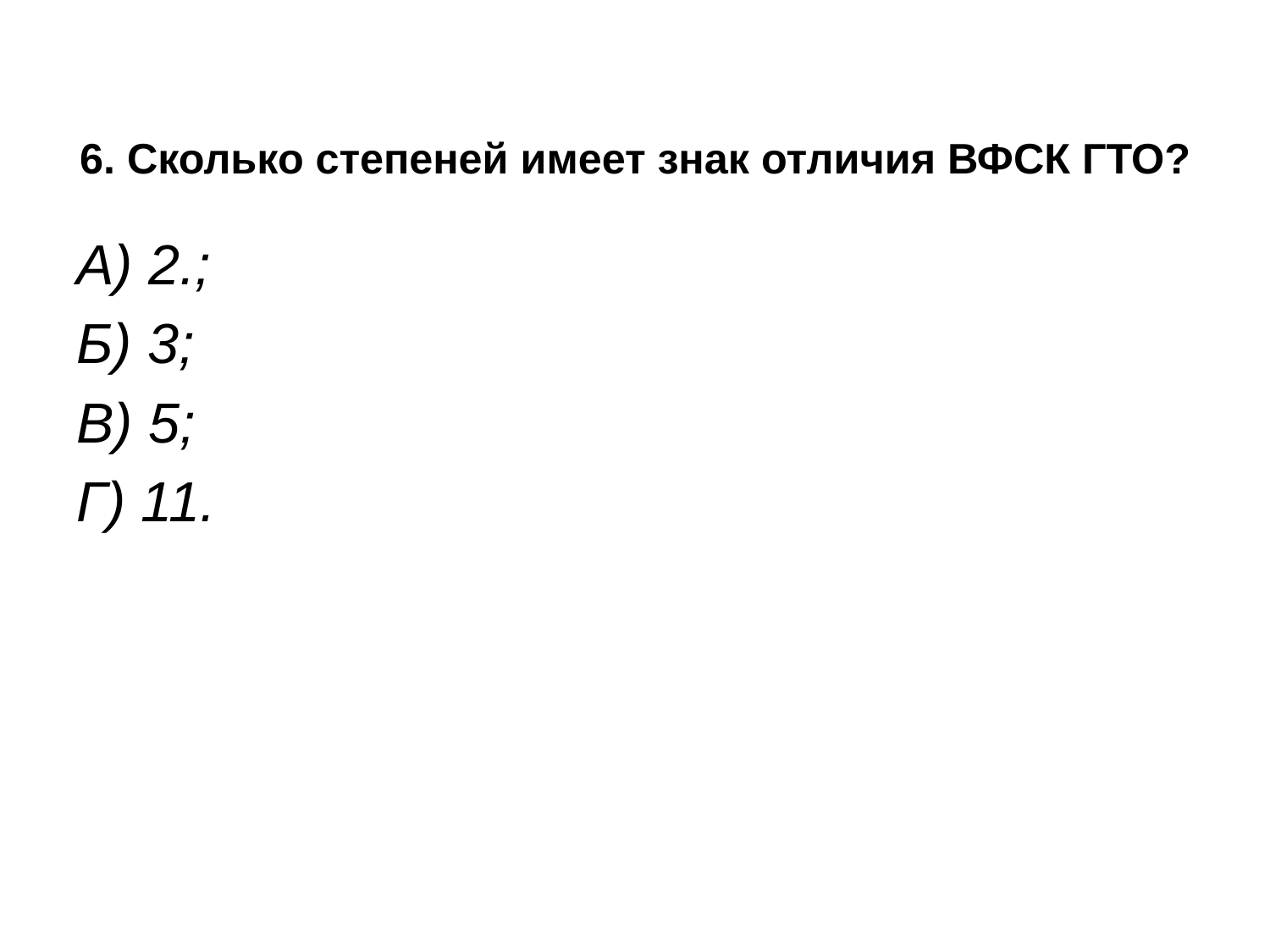

# 6. Сколько степеней имеет знак отличия ВФСК ГТО?
А) 2.;
Б) 3;
В) 5;
Г) 11.